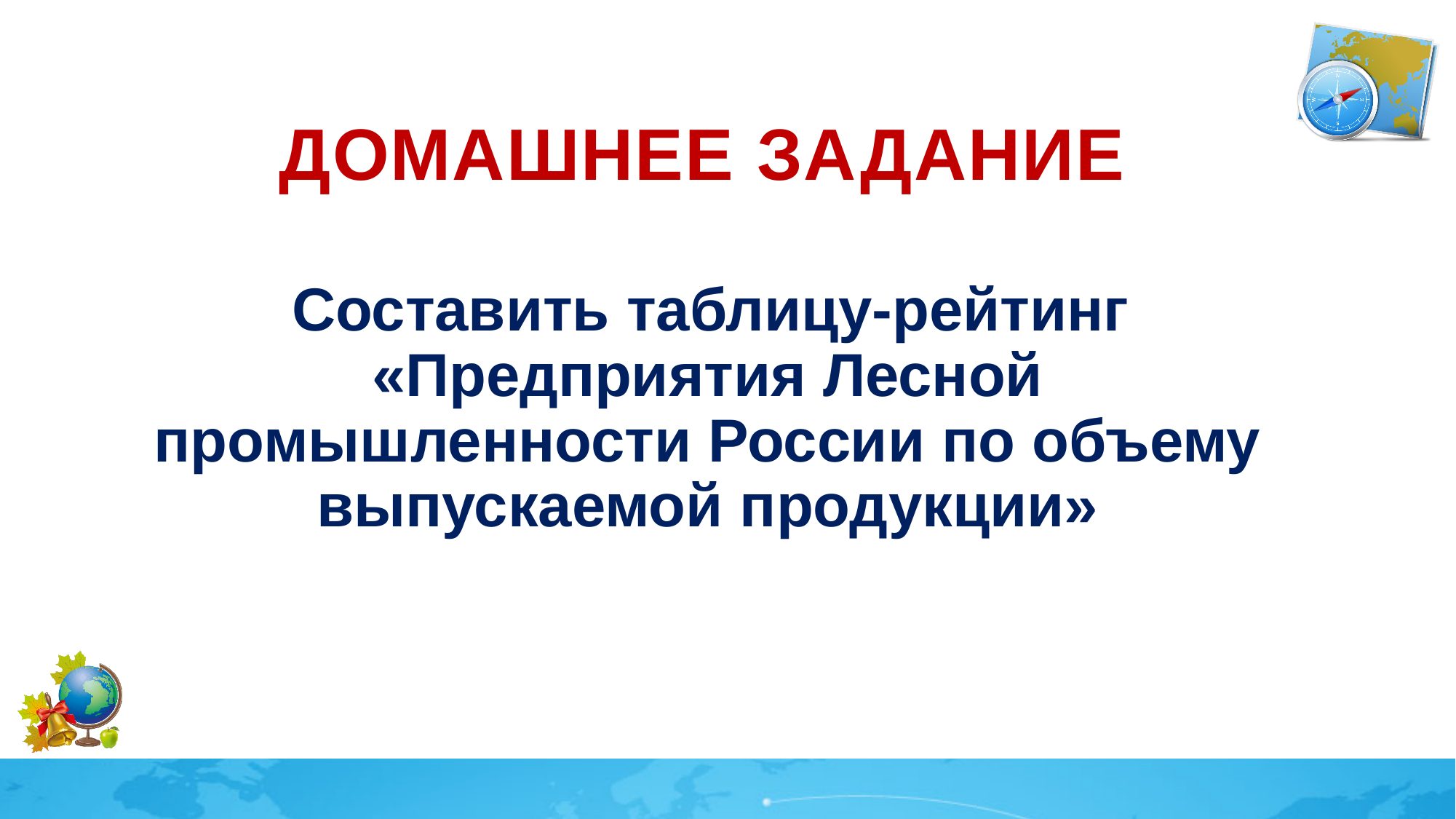

# Домашнее задание
Составить таблицу-рейтинг «Предприятия Лесной промышленности России по объему выпускаемой продукции»